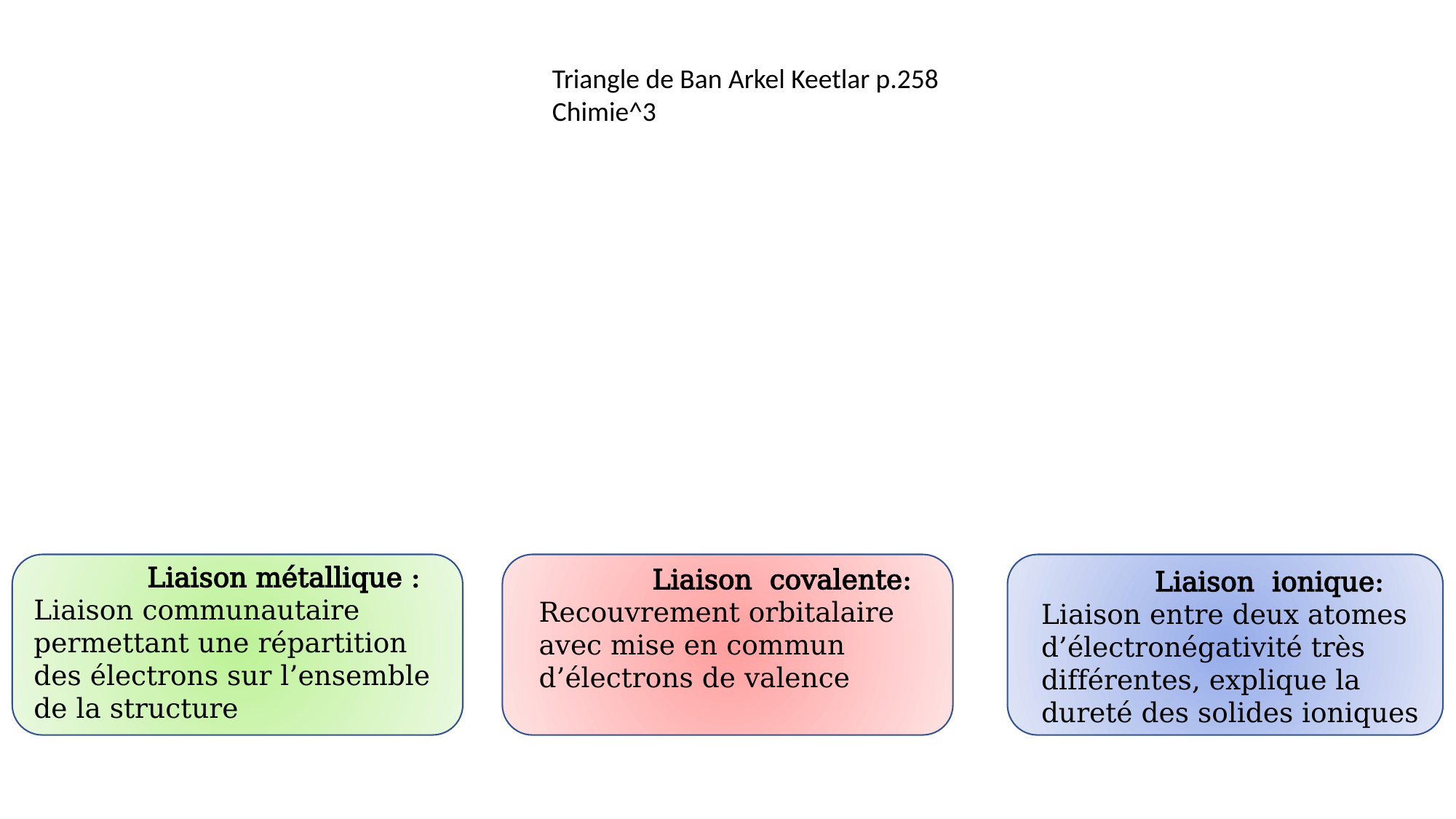

Triangle de Ban Arkel Keetlar p.258 Chimie^3
             Liaison métallique :
Liaison communautaire permettant une répartition des électrons sur l’ensemble de la structure

             Liaison  covalente:
Recouvrement orbitalaire avec mise en commun d’électrons de valence
             Liaison  ionique:
Liaison entre deux atomes d’électronégativité très différentes, explique la dureté des solides ioniques